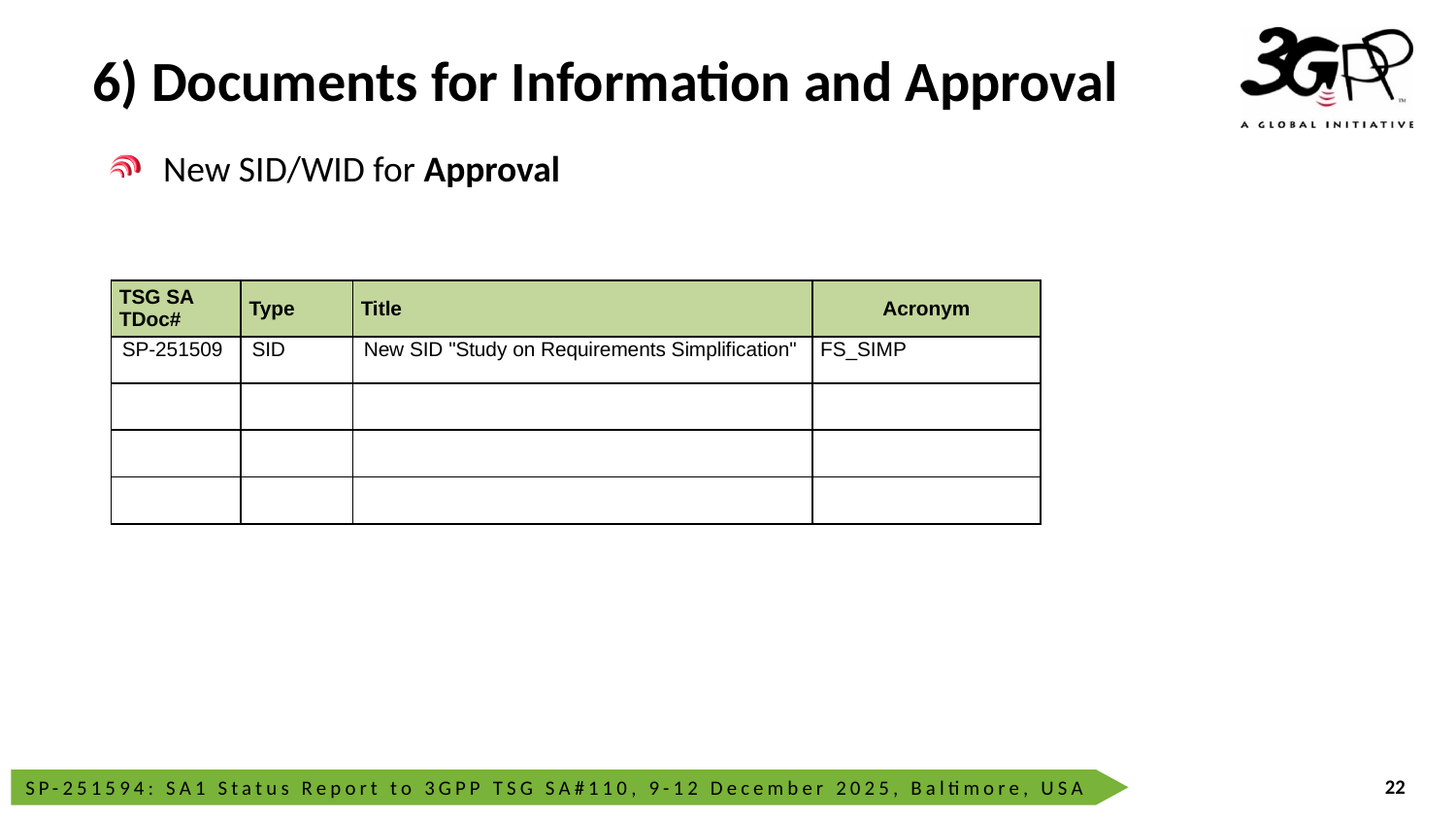

# 6) Documents for Information and Approval
New SID/WID for Approval

| TSG SA TDoc# | Type | Title | Acronym |
| --- | --- | --- | --- |
| SP-251509 | SID | New SID "Study on Requirements Simplification" | FS\_SIMP |
|  |  |  |  |
|  |  |  |  |
|  |  |  |  |